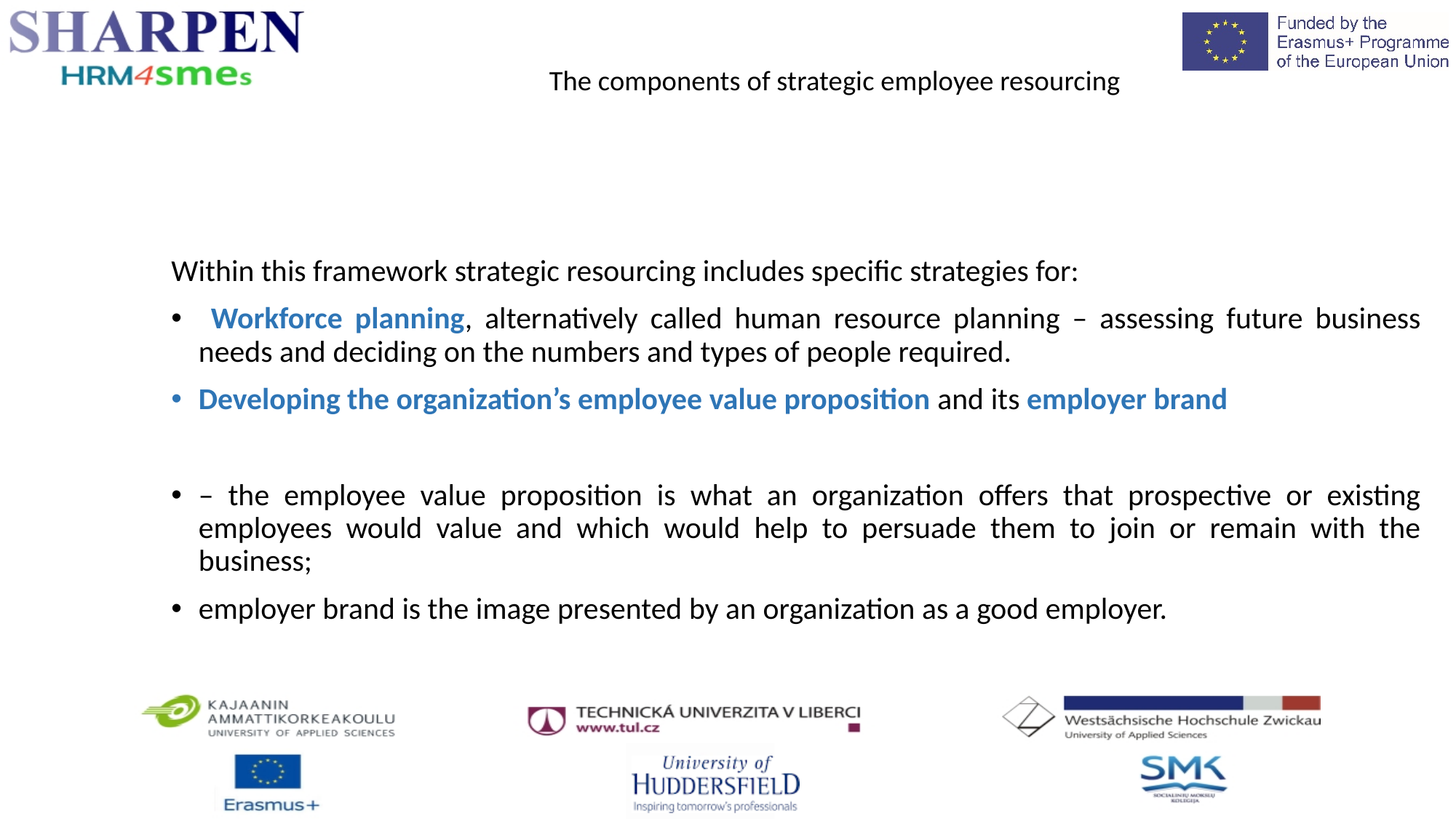

# The components of strategic employee resourcing
Within this framework strategic resourcing includes specific strategies for:
 Workforce planning, alternatively called human resource planning – assessing future business needs and deciding on the numbers and types of people required.
Developing the organization’s employee value proposition and its employer brand

– the employee value proposition is what an organization offers that prospective or existing employees would value and which would help to persuade them to join or remain with the business;
employer brand is the image presented by an organization as a good employer.